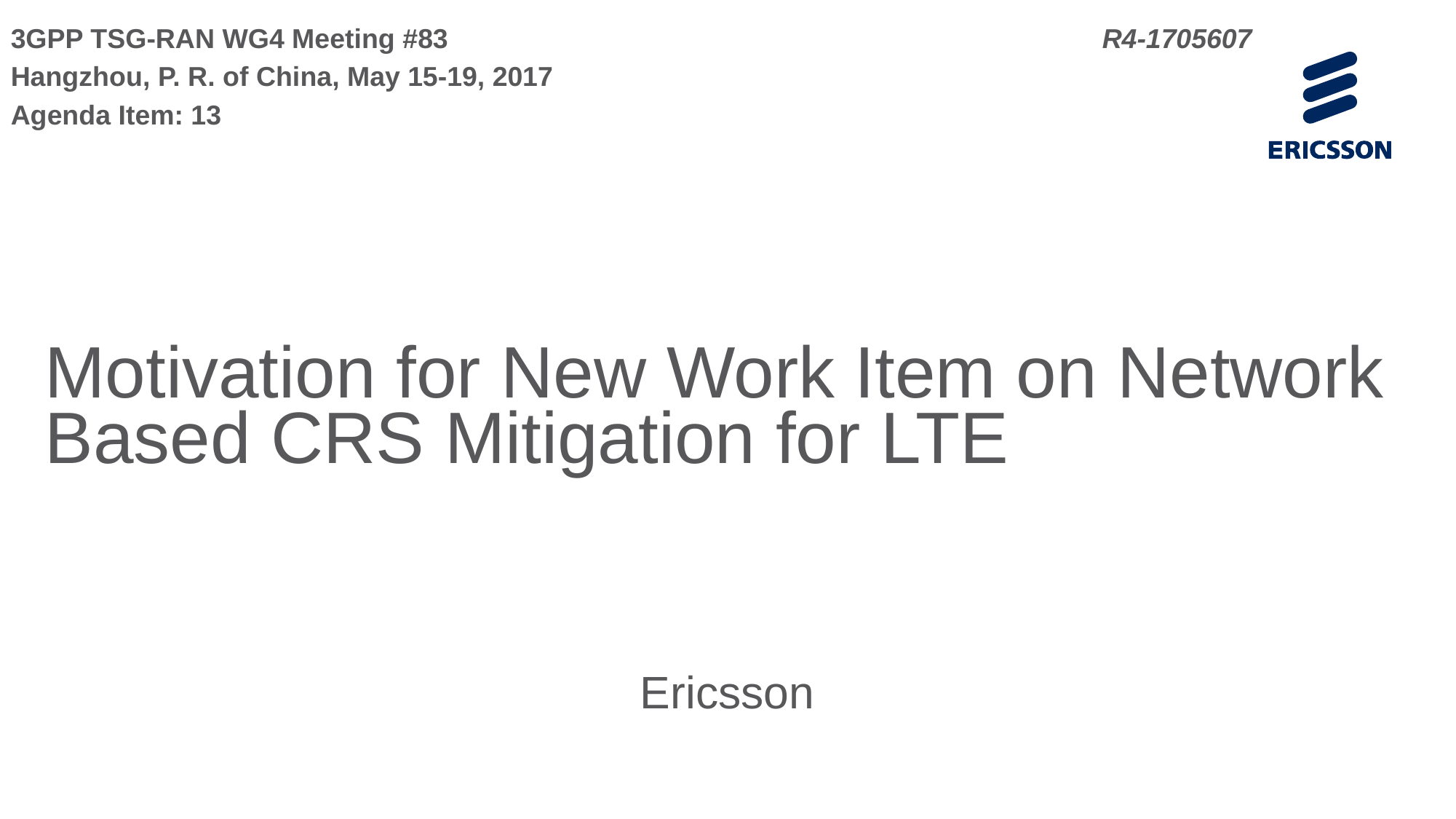

3GPP TSG-RAN WG4 Meeting #83 						R4-1705607
Hangzhou, P. R. of China, May 15-19, 2017
Agenda Item: 13
# Motivation for New Work Item on Network Based CRS Mitigation for LTE
Ericsson